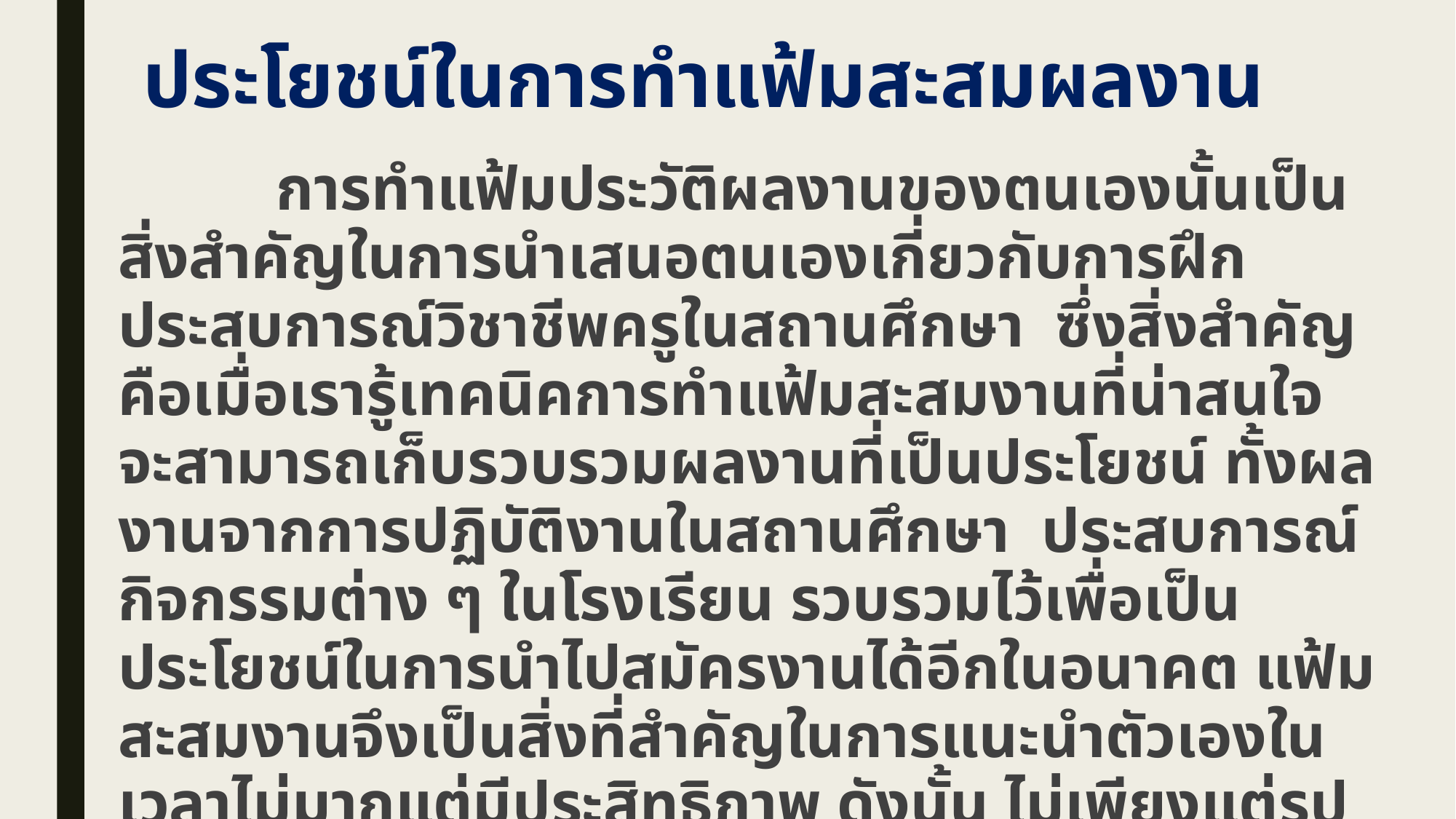

# ประโยชน์ในการทำแฟ้มสะสมผลงาน
          การทำแฟ้มประวัติผลงานของตนเองนั้นเป็นสิ่งสำคัญในการนำเสนอตนเองเกี่ยวกับการฝึกประสบการณ์วิชาชีพครูในสถานศึกษา  ซึ่งสิ่งสำคัญคือเมื่อเรารู้เทคนิคการทำแฟ้มสะสมงานที่น่าสนใจ จะสามารถเก็บรวบรวมผลงานที่เป็นประโยชน์ ทั้งผลงานจากการปฏิบัติงานในสถานศึกษา  ประสบการณ์ กิจกรรมต่าง ๆ ในโรงเรียน รวบรวมไว้เพื่อเป็นประโยชน์ในการนำไปสมัครงานได้อีกในอนาคต แฟ้มสะสมงานจึงเป็นสิ่งที่สำคัญในการแนะนำตัวเองในเวลาไม่มากแต่มีประสิทธิภาพ ดังนั้น ไม่เพียงแต่รูปเล่มที่สวยงาม  โดดเด่น แต่ภายในก็ควรมีข้อมูลที่สำคัญ เกี่ยวข้อง หรือมีส่วนเชื่อมโยงให้สอดคล้องกับผลการดำเนินงานจากการฝึกประสบการณ์วิชาชีพครู